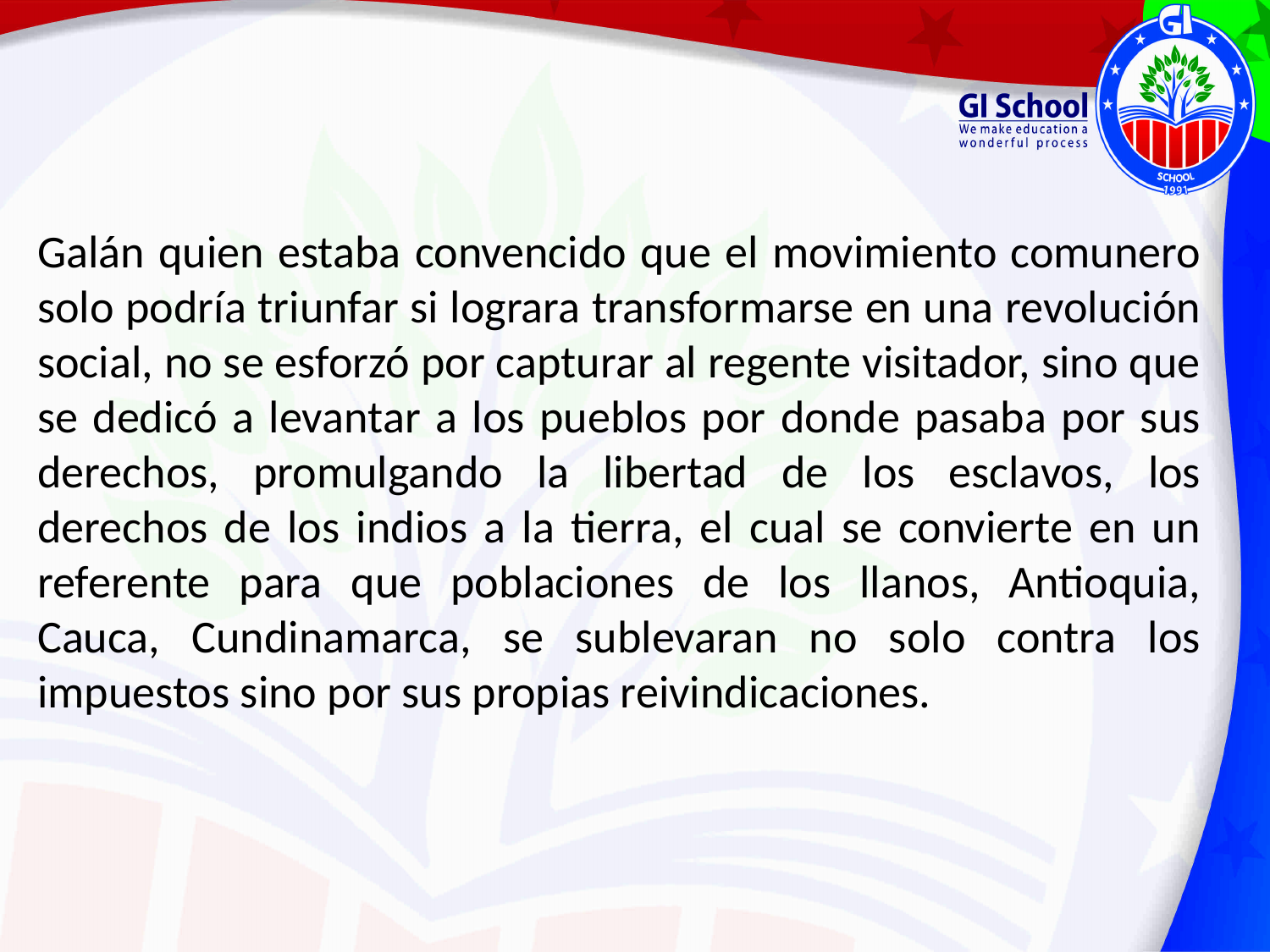

Galán quien estaba convencido que el movimiento comunero solo podría triunfar si lograra transformarse en una revolución social, no se esforzó por capturar al regente visitador, sino que se dedicó a levantar a los pueblos por donde pasaba por sus derechos, promulgando la libertad de los esclavos, los derechos de los indios a la tierra, el cual se convierte en un referente para que poblaciones de los llanos, Antioquia, Cauca, Cundinamarca, se sublevaran no solo contra los impuestos sino por sus propias reivindicaciones.